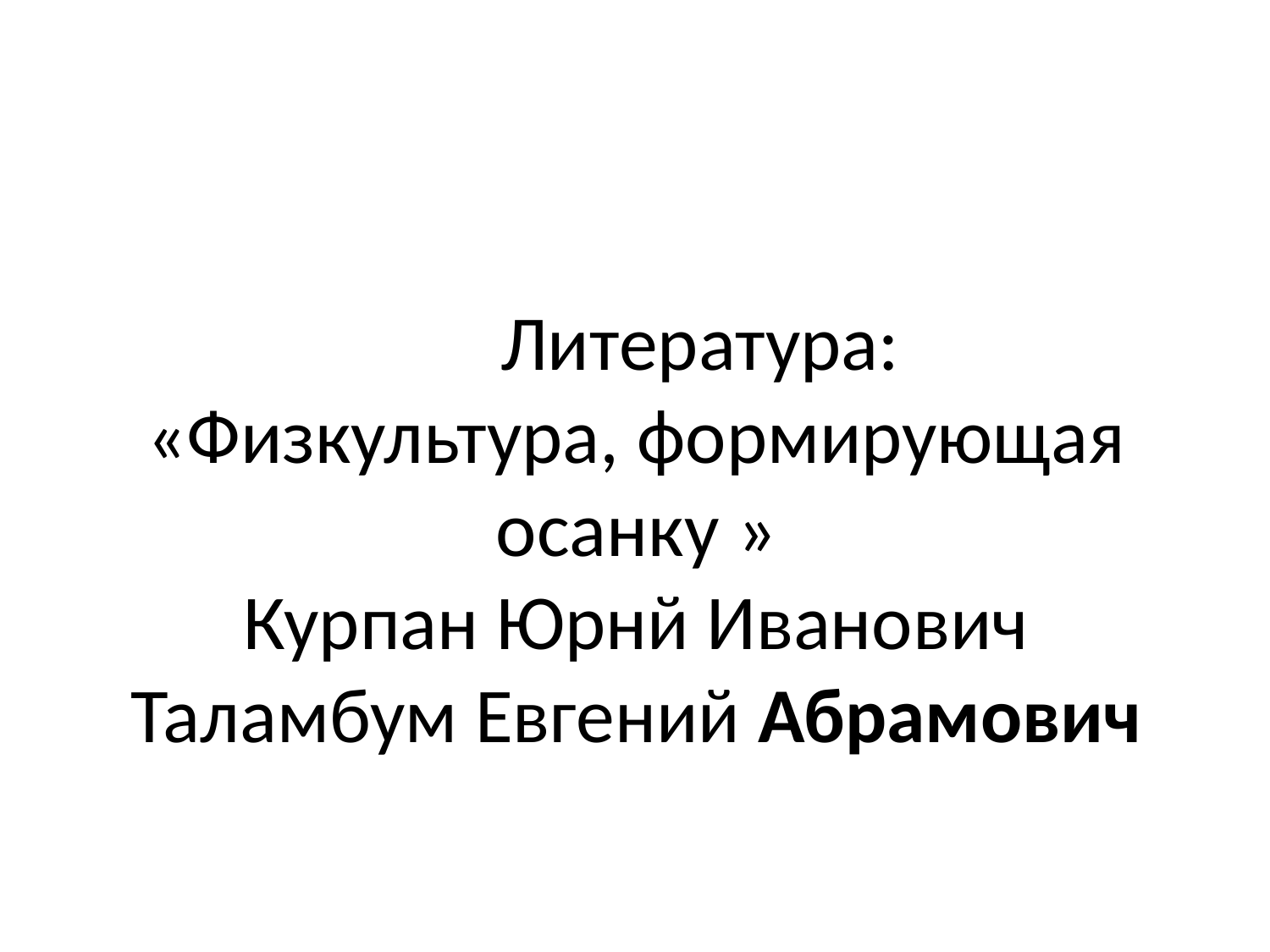

# Литература: «Физкультура, формирующая осанку » Курпан Юрнй Иванович
Таламбум Евгений Абрамович